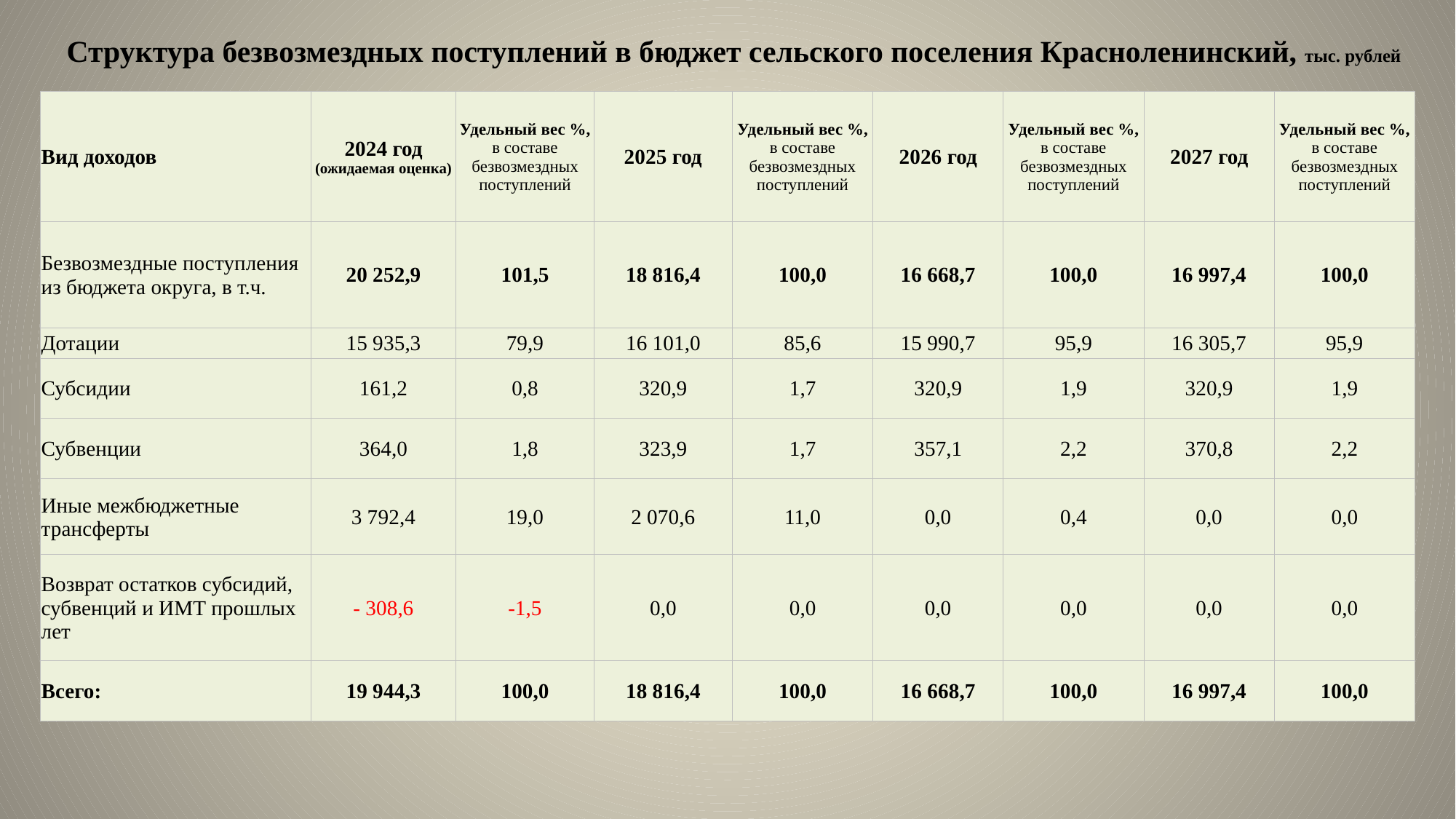

# Структура безвозмездных поступлений в бюджет сельского поселения Красноленинский, тыс. рублей
| Вид доходов | 2024 год (ожидаемая оценка) | Удельный вес %, в составе безвозмездных поступлений | 2025 год | Удельный вес %, в составе безвозмездных поступлений | 2026 год | Удельный вес %, в составе безвозмездных поступлений | 2027 год | Удельный вес %, в составе безвозмездных поступлений |
| --- | --- | --- | --- | --- | --- | --- | --- | --- |
| Безвозмездные поступления из бюджета округа, в т.ч. | 20 252,9 | 101,5 | 18 816,4 | 100,0 | 16 668,7 | 100,0 | 16 997,4 | 100,0 |
| Дотации | 15 935,3 | 79,9 | 16 101,0 | 85,6 | 15 990,7 | 95,9 | 16 305,7 | 95,9 |
| Субсидии | 161,2 | 0,8 | 320,9 | 1,7 | 320,9 | 1,9 | 320,9 | 1,9 |
| Субвенции | 364,0 | 1,8 | 323,9 | 1,7 | 357,1 | 2,2 | 370,8 | 2,2 |
| Иные межбюджетные трансферты | 3 792,4 | 19,0 | 2 070,6 | 11,0 | 0,0 | 0,4 | 0,0 | 0,0 |
| Возврат остатков субсидий, субвенций и ИМТ прошлых лет | - 308,6 | -1,5 | 0,0 | 0,0 | 0,0 | 0,0 | 0,0 | 0,0 |
| Всего: | 19 944,3 | 100,0 | 18 816,4 | 100,0 | 16 668,7 | 100,0 | 16 997,4 | 100,0 |